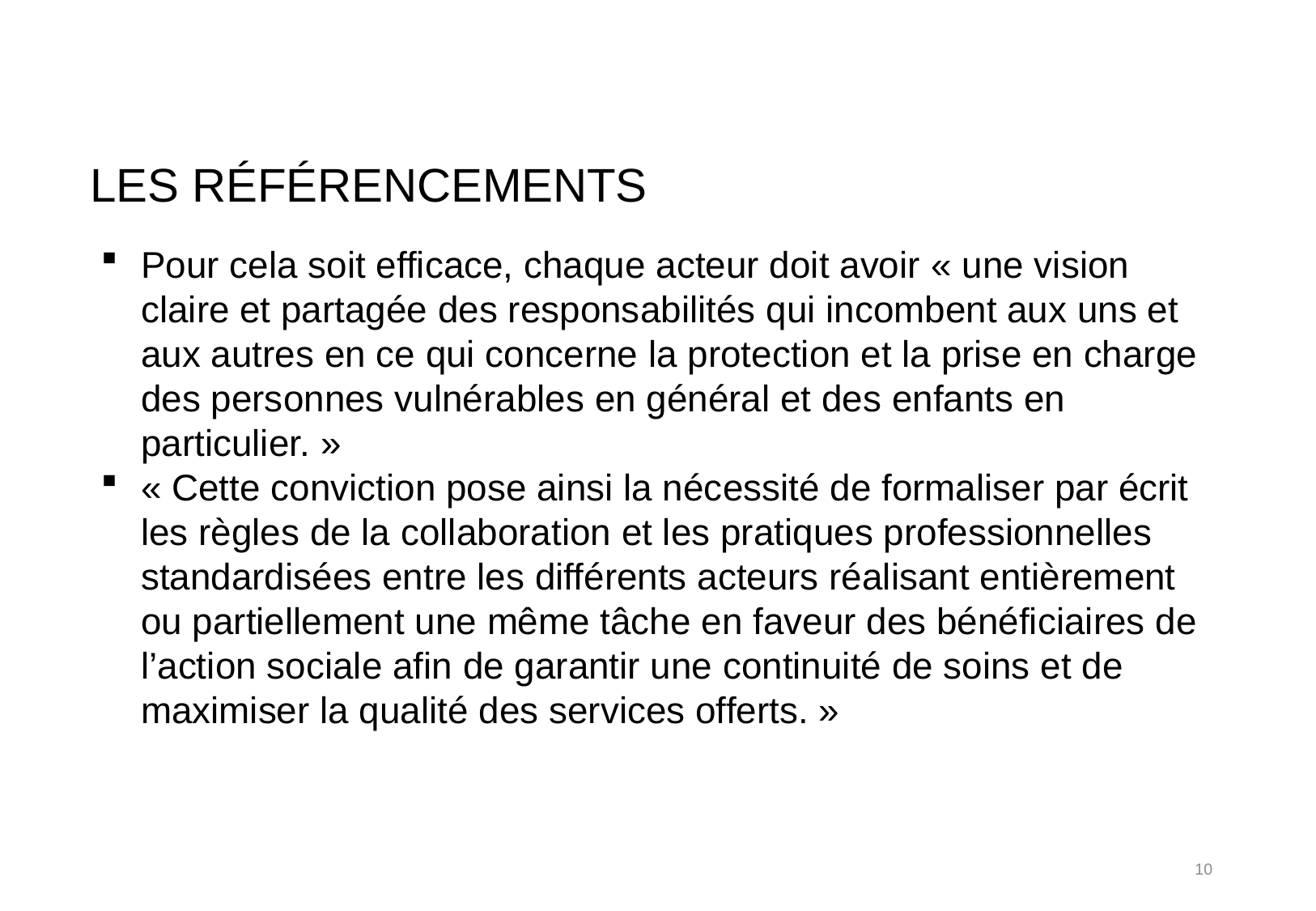

# Les référencements
Pour cela soit efficace, chaque acteur doit avoir « une vision claire et partagée des responsabilités qui incombent aux uns et aux autres en ce qui concerne la protection et la prise en charge des personnes vulnérables en général et des enfants en particulier. »
« Cette conviction pose ainsi la nécessité de formaliser par écrit les règles de la collaboration et les pratiques professionnelles standardisées entre les différents acteurs réalisant entièrement ou partiellement une même tâche en faveur des bénéficiaires de l’action sociale afin de garantir une continuité de soins et de maximiser la qualité des services offerts. »
10